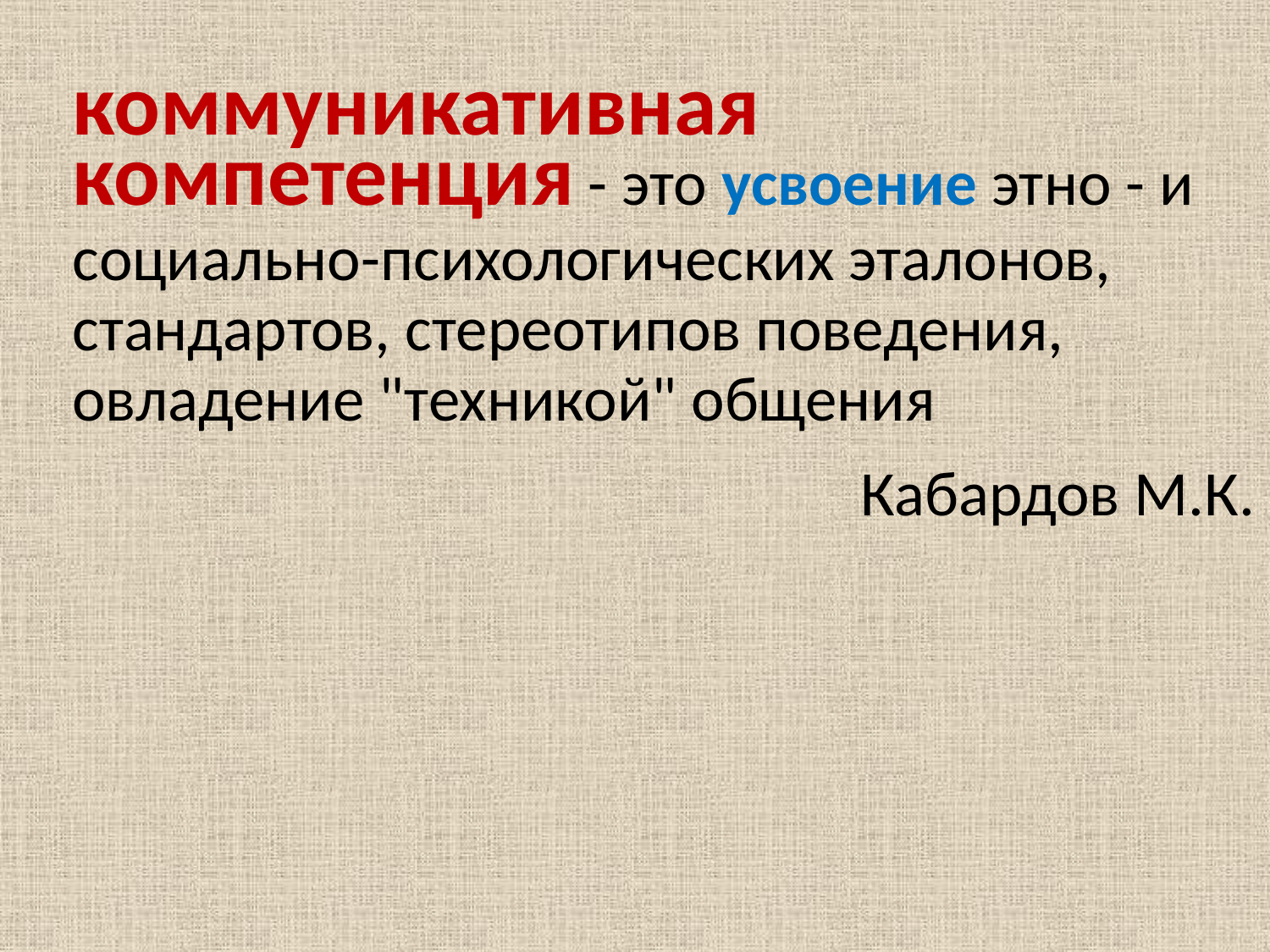

# коммуникативная компетенция - это усвоение этно - и социально-психологических эталонов, стандартов, стереотипов поведения, овладение "техникой" общения
Кабардов М.К.